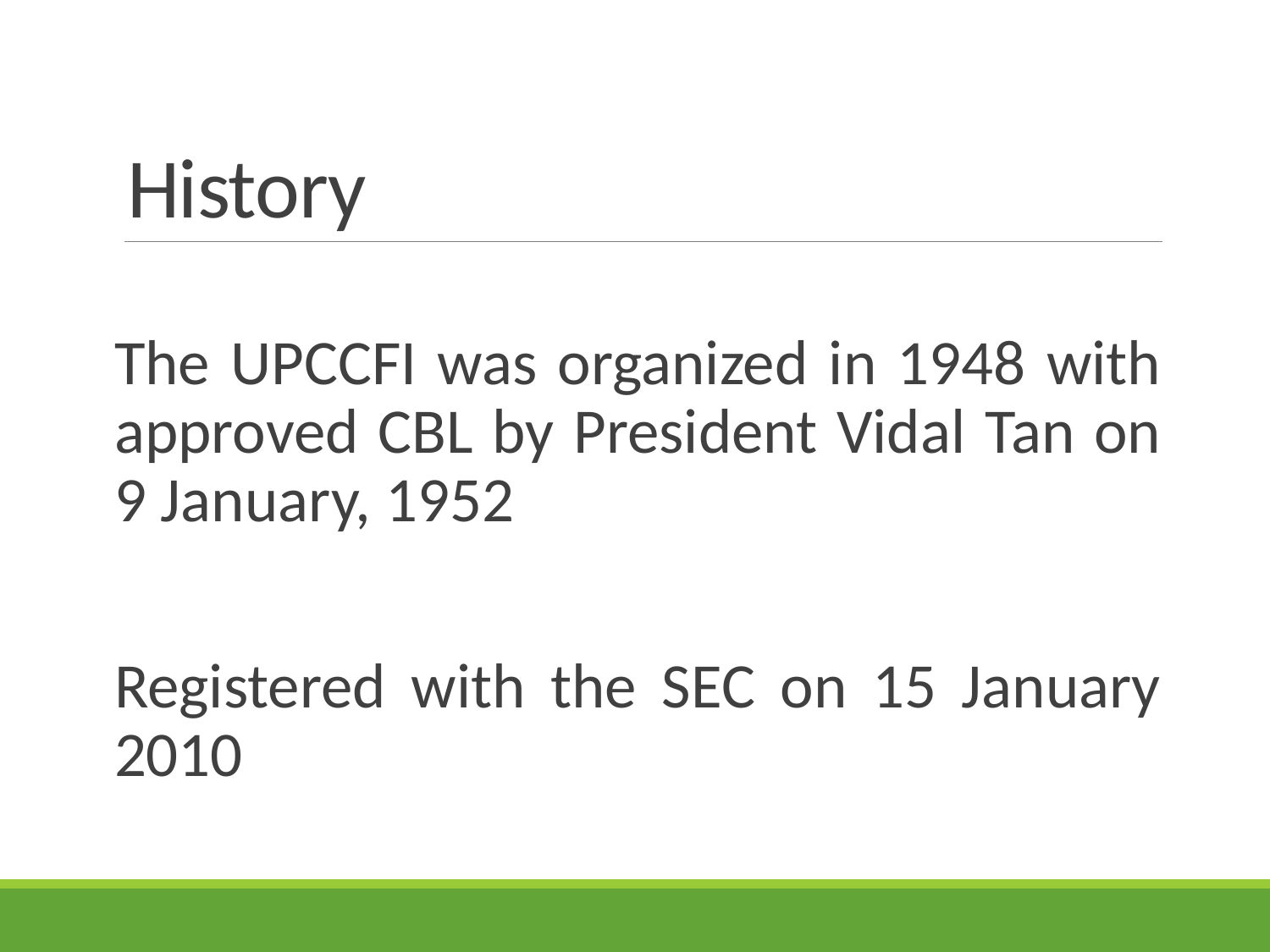

# History

The UPCCFI was organized in 1948 with approved CBL by President Vidal Tan on 9 January, 1952

Registered with the SEC on 15 January 2010